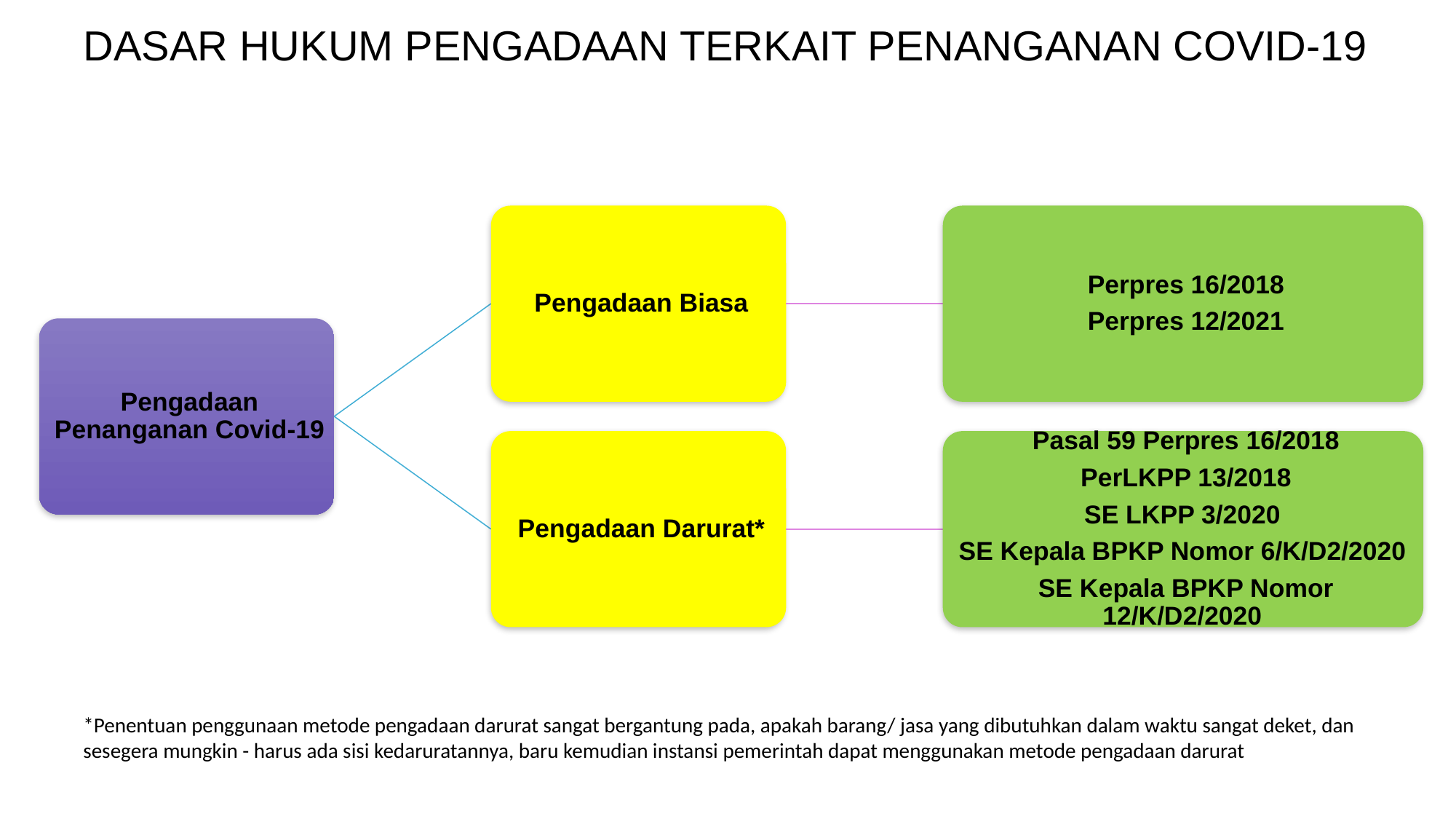

# Dasar Hukum Pengadaan terkait Penanganan Covid-19
Pengadaan Penanganan Covid-19

Pengadaan Biasa

Perpres 16/2018
Perpres 12/2021

Pengadaan Darurat*

Pasal 59 Perpres 16/2018
PerLKPP 13/2018
SE LKPP 3/2020
SE Kepala BPKP Nomor 6/K/D2/2020
SE Kepala BPKP Nomor 12/K/D2/2020
*Penentuan penggunaan metode pengadaan darurat sangat bergantung pada, apakah barang/ jasa yang dibutuhkan dalam waktu sangat deket, dan sesegera mungkin - harus ada sisi kedaruratannya, baru kemudian instansi pemerintah dapat menggunakan metode pengadaan darurat